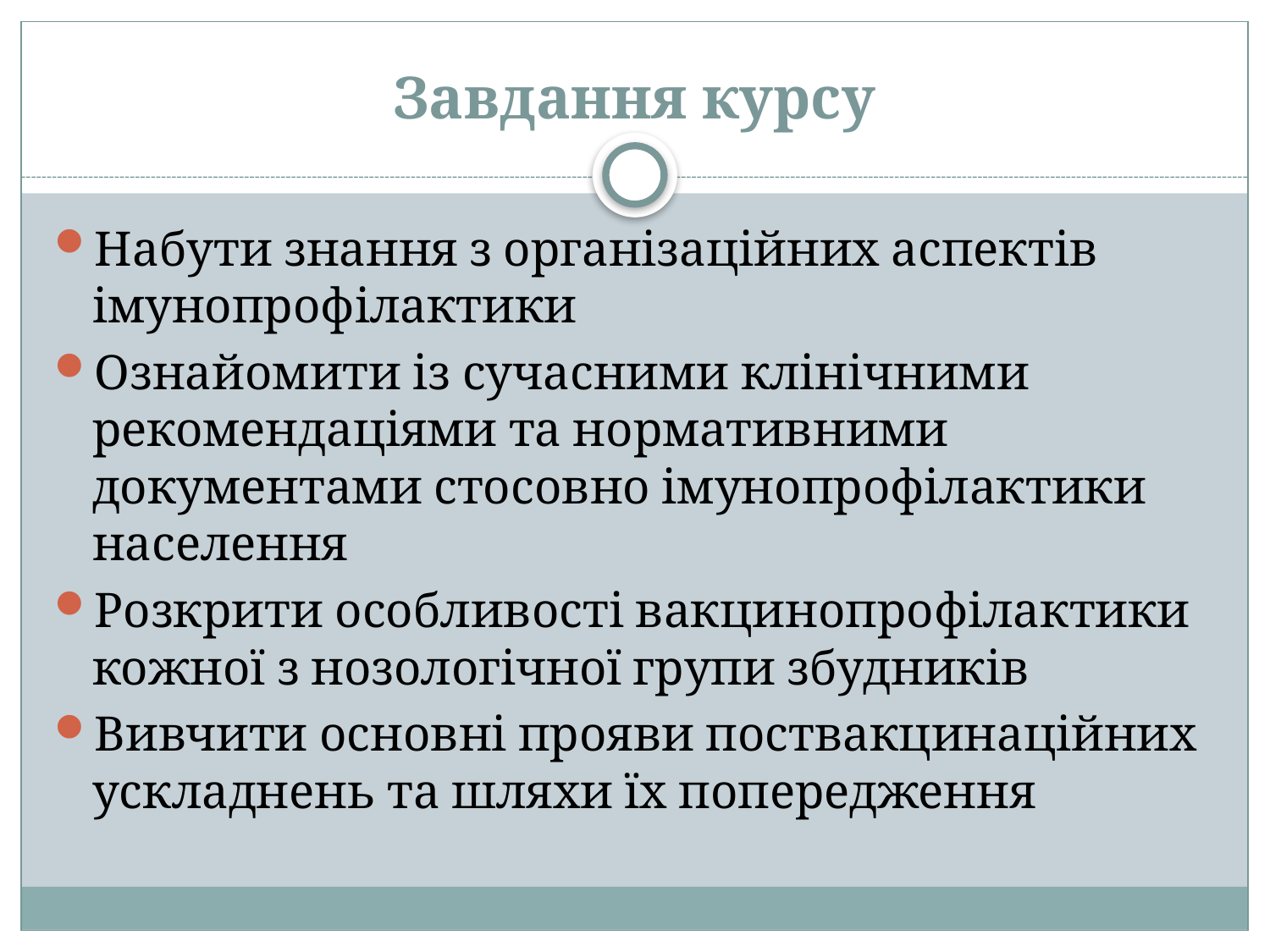

# Завдання курсу
Набути знання з організаційних аспектів імунопрофілактики
Ознайомити із сучасними клінічними рекомендаціями та нормативними документами стосовно імунопрофілактики населення
Розкрити особливості вакцинопрофілактики кожної з нозологічної групи збудників
Вивчити основні прояви поствакцинаційних ускладнень та шляхи їх попередження